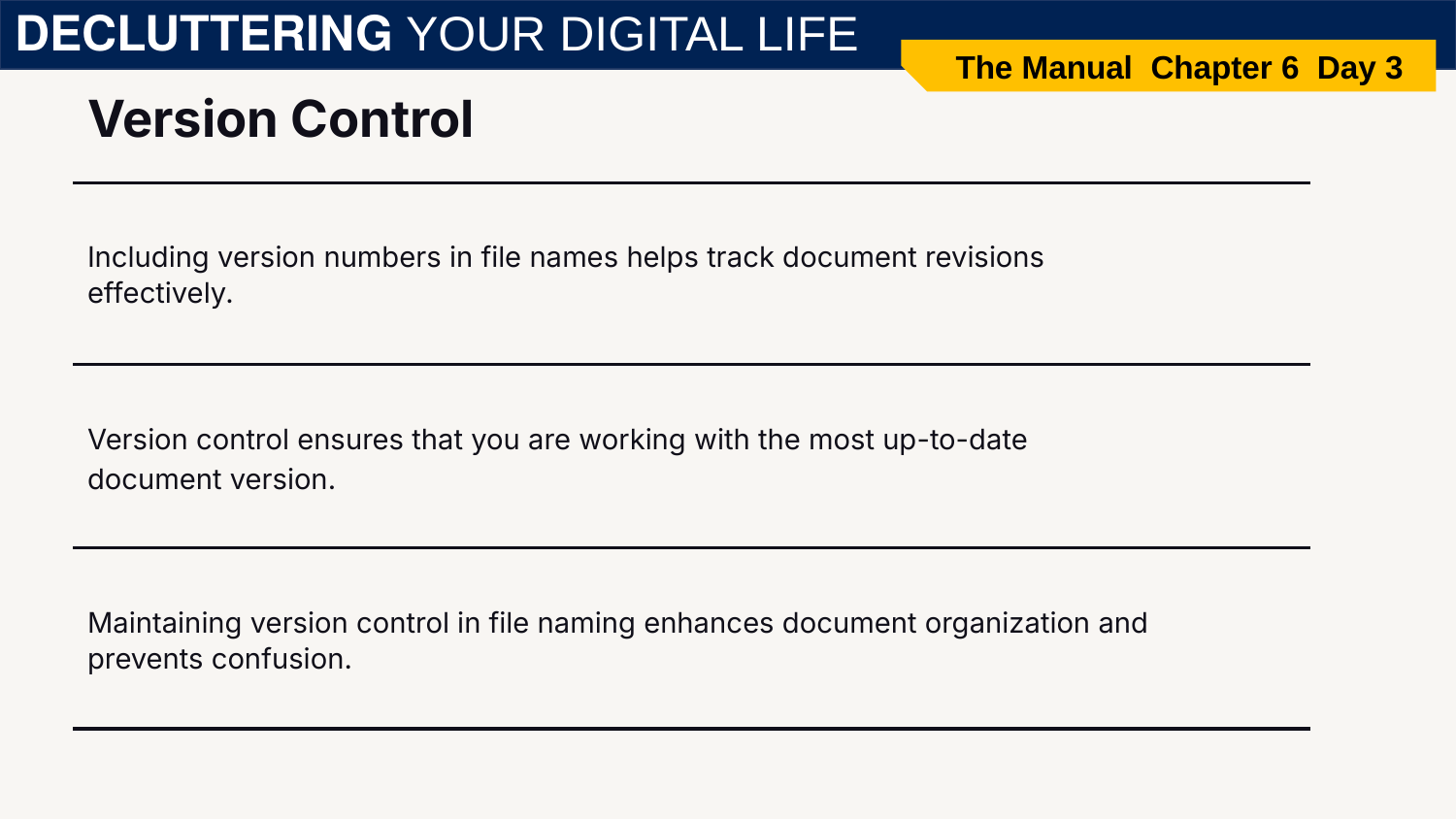

DECLUTTERING YOUR DIGITAL LIFE
The Manual  Chapter 6  Day 3

# Version Control
Including version numbers in file names helps track document revisions effectively.
Version control ensures that you are working with the most up-to-date document version.
Maintaining version control in file naming enhances document organization and prevents confusion.